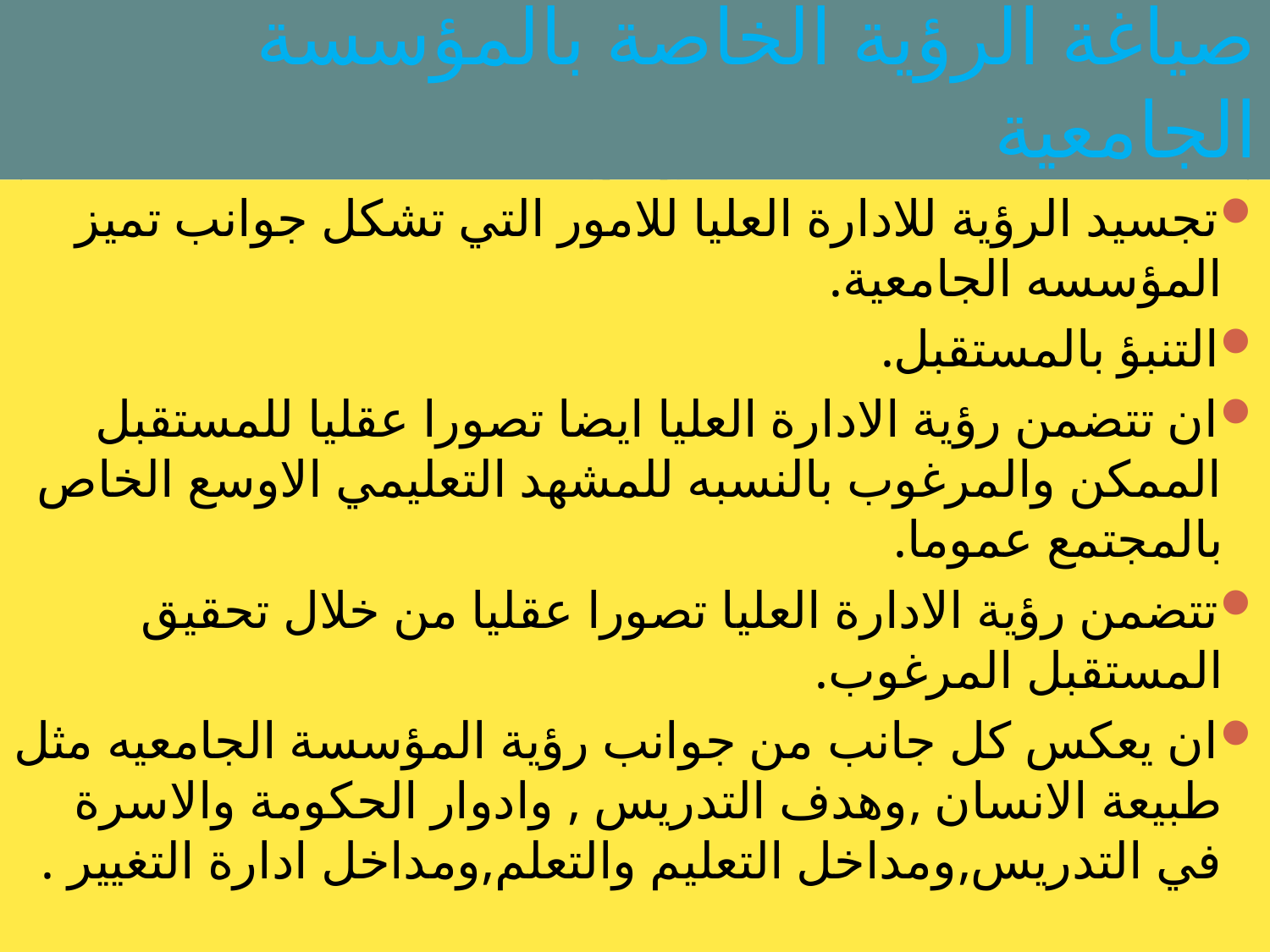

# الارشادات التي يجب مراعاتها عند صياغة الرؤية الخاصة بالمؤسسة الجامعية
تجسيد الرؤية للادارة العليا للامور التي تشكل جوانب تميز المؤسسه الجامعية.
التنبؤ بالمستقبل.
ان تتضمن رؤية الادارة العليا ايضا تصورا عقليا للمستقبل الممكن والمرغوب بالنسبه للمشهد التعليمي الاوسع الخاص بالمجتمع عموما.
تتضمن رؤية الادارة العليا تصورا عقليا من خلال تحقيق المستقبل المرغوب.
ان يعكس كل جانب من جوانب رؤية المؤسسة الجامعيه مثل طبيعة الانسان ,وهدف التدريس , وادوار الحكومة والاسرة في التدريس,ومداخل التعليم والتعلم,ومداخل ادارة التغيير .